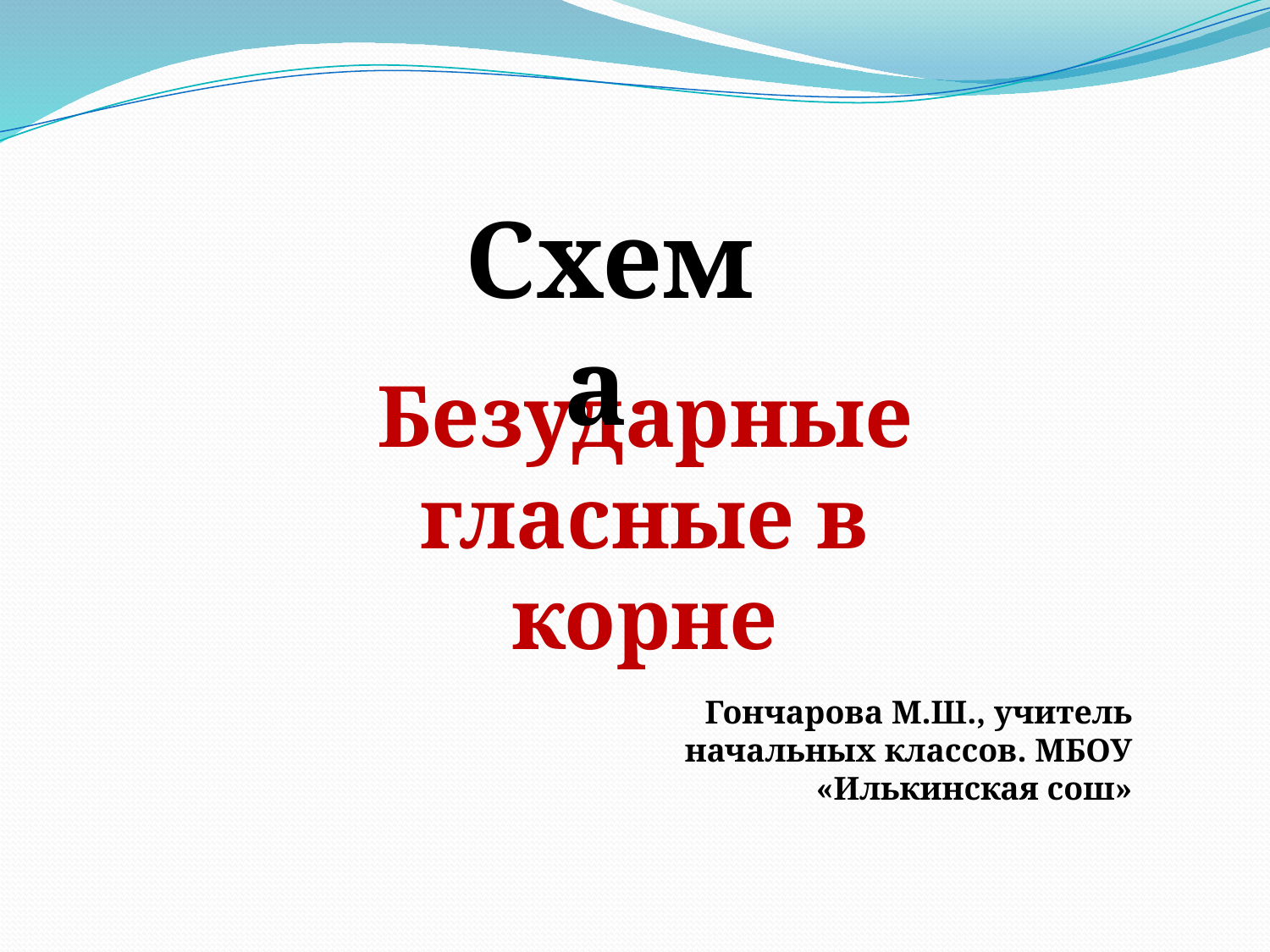

Схема
Безударные гласные в корне
Гончарова М.Ш., учитель начальных классов. МБОУ «Илькинская сош»